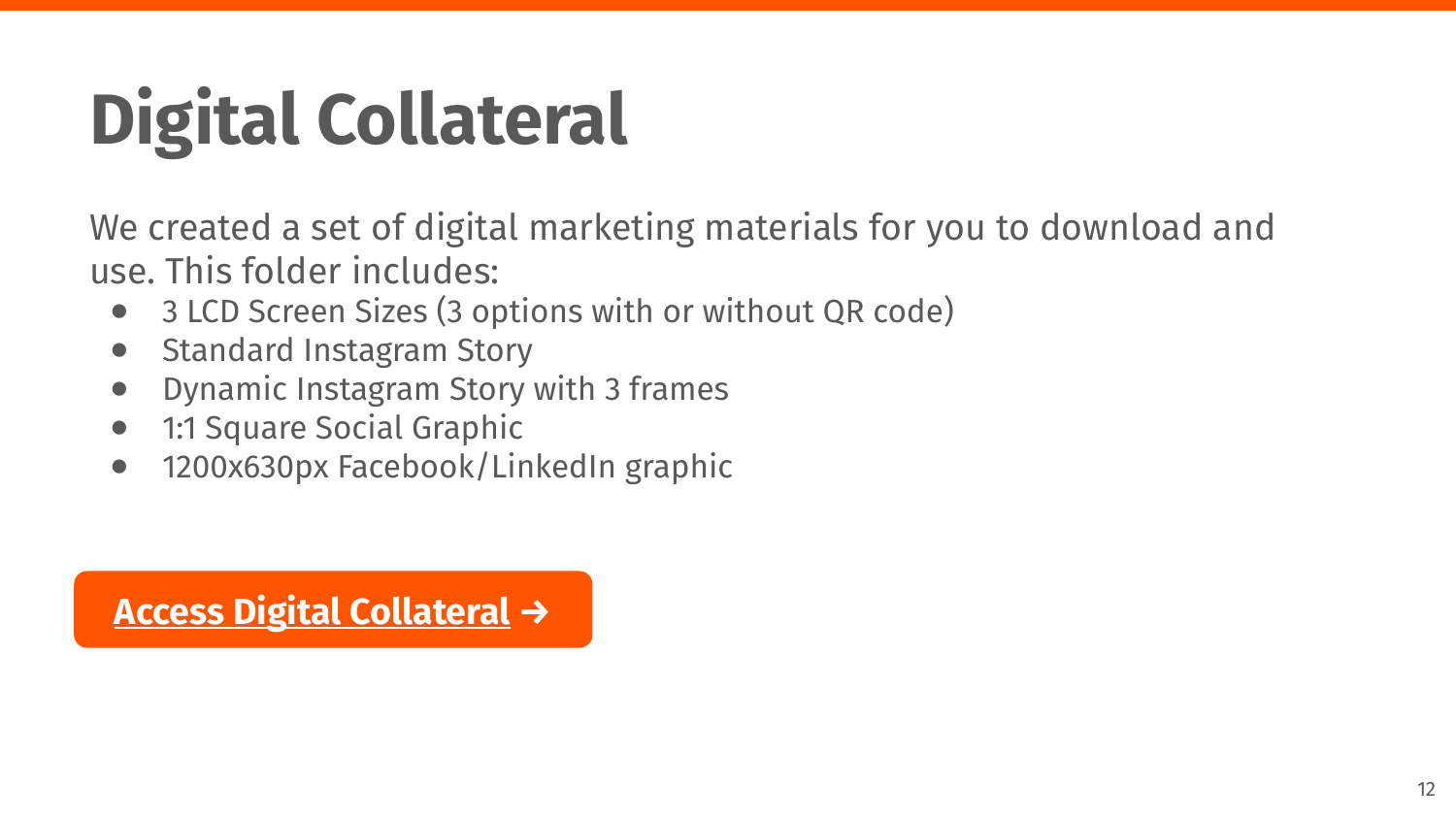

Digital Collateral
We created a set of digital marketing materials for you to download and use. This folder includes:
3 LCD Screen Sizes (3 options with or without QR code)
Standard Instagram Story
Dynamic Instagram Story with 3 frames
1:1 Square Social Graphic
1200x630px Facebook/LinkedIn graphic

Access Digital Collateral →
12